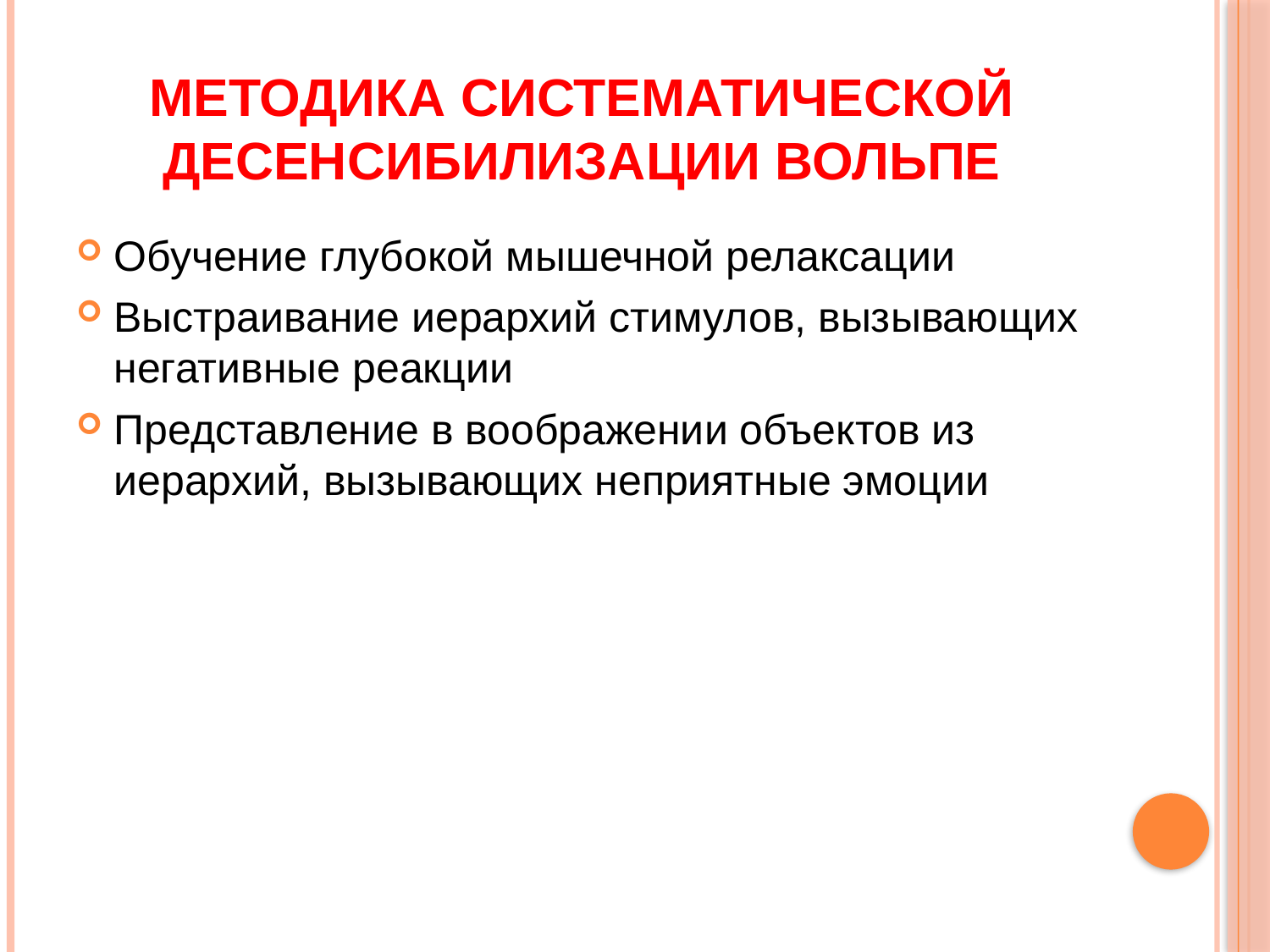

# Методика систематической десенсибилизации Вольпе
Обучение глубокой мышечной релаксации
Выстраивание иерархий стимулов, вызывающих негативные реакции
Представление в воображении объектов из иерархий, вызывающих неприятные эмоции